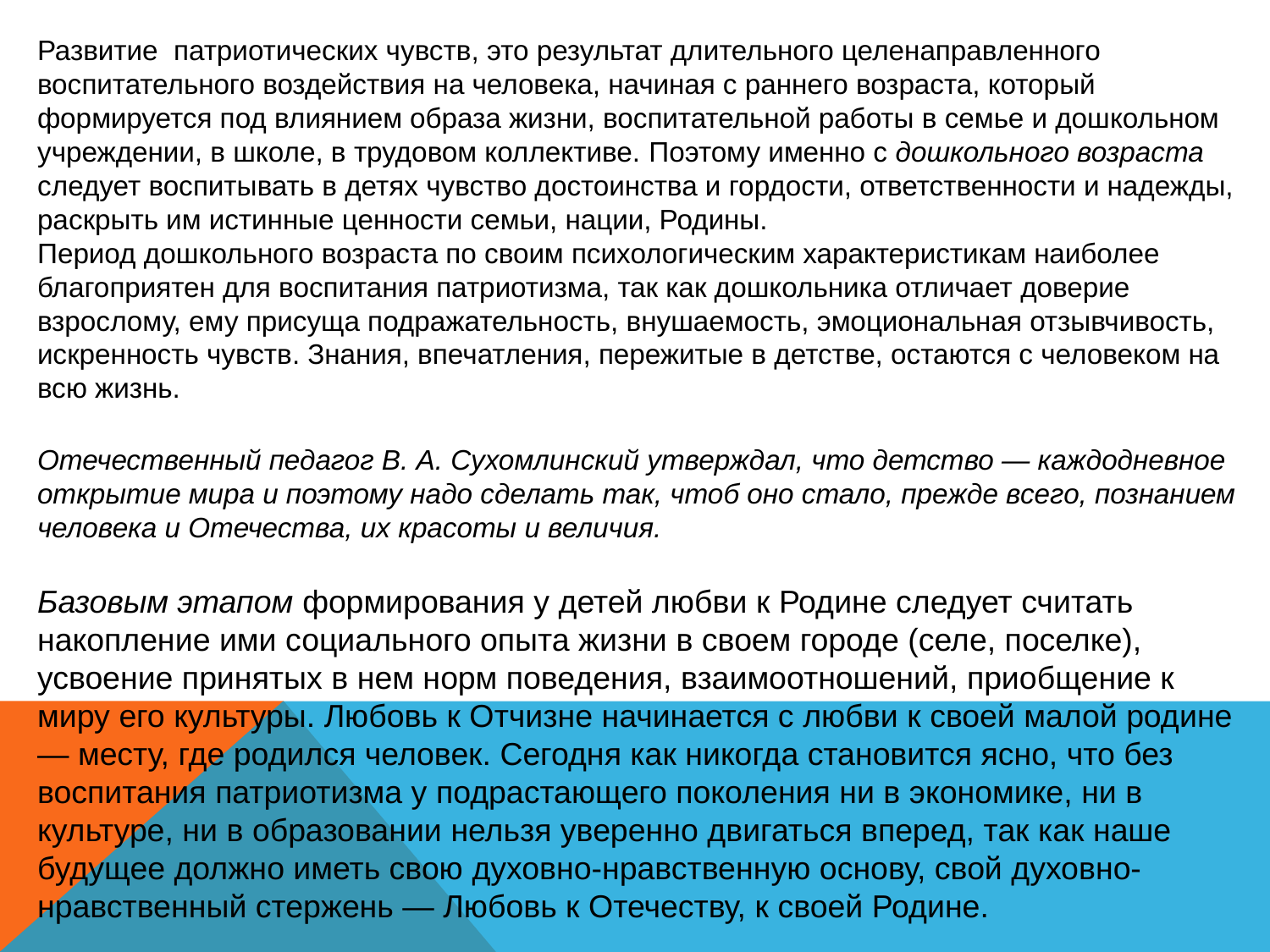

Развитие  патриотических чувств, это результат длительного целенаправленного воспитательного воздействия на человека, начиная с раннего возраста, который формируется под влиянием образа жизни, воспитательной работы в семье и дошкольном учреждении, в школе, в трудовом коллективе. Поэтому именно с дошкольного возраста следует воспитывать в детях чувство достоинства и гордости, ответственности и надежды, раскрыть им истинные ценности семьи, нации, Родины.
Период дошкольного возраста по своим психологическим характеристикам наиболее благоприятен для воспитания патриотизма, так как дошкольника отличает доверие взрослому, ему присуща подражательность, внушаемость, эмоциональная отзывчивость, искренность чувств. Знания, впечатления, пережитые в детстве, остаются с человеком на всю жизнь.

Отечественный педагог В. А. Сухомлинский утверждал, что детство — каждодневное открытие мира и поэтому надо сделать так, чтоб оно стало, прежде всего, познанием
человека и Отечества, их красоты и величия.

Базовым этапом формирования у детей любви к Родине следует считать накопление ими социального опыта жизни в своем городе (селе, поселке), усвоение принятых в нем норм поведения, взаимоотношений, приобщение к миру его культуры. Любовь к Отчизне начинается с любви к своей малой родине — месту, где родился человек. Сегодня как никогда становится ясно, что без воспитания патриотизма у подрастающего поколения ни в экономике, ни в культуре, ни в образовании нельзя уверенно двигаться вперед, так как наше будущее должно иметь свою духовно-нравственную основу, свой духовно-нравственный стержень — Любовь к Отечеству, к своей Родине.